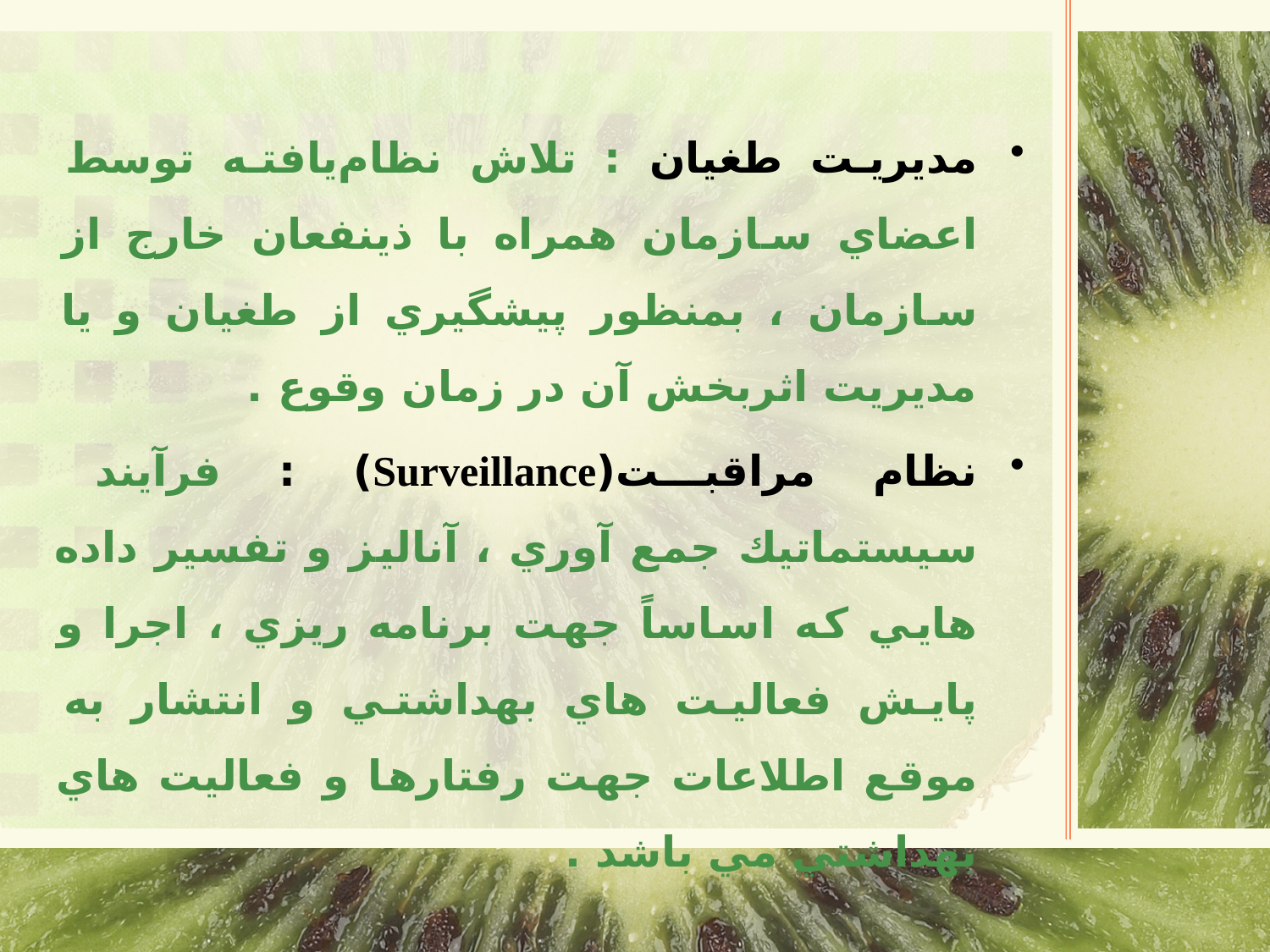

مديريت طغیان : تلاش نظام‌يافته توسط اعضاي سازمان همراه با ذينفعان خارج از سازمان ، بمنظور پيشگيري از طغیان و یا مدیریت اثربخش آن در زمان وقوع .
نظام مراقبت(Surveillance) : فرآيند سيستماتيك جمع آوري ، آناليز و تفسير داده هايي كه اساساً جهت برنامه ريزي ،‌ اجرا و پايش فعاليت هاي بهداشتي و انتشار به موقع اطلاعات جهت رفتارها و فعاليت هاي بهداشتي مي باشد .